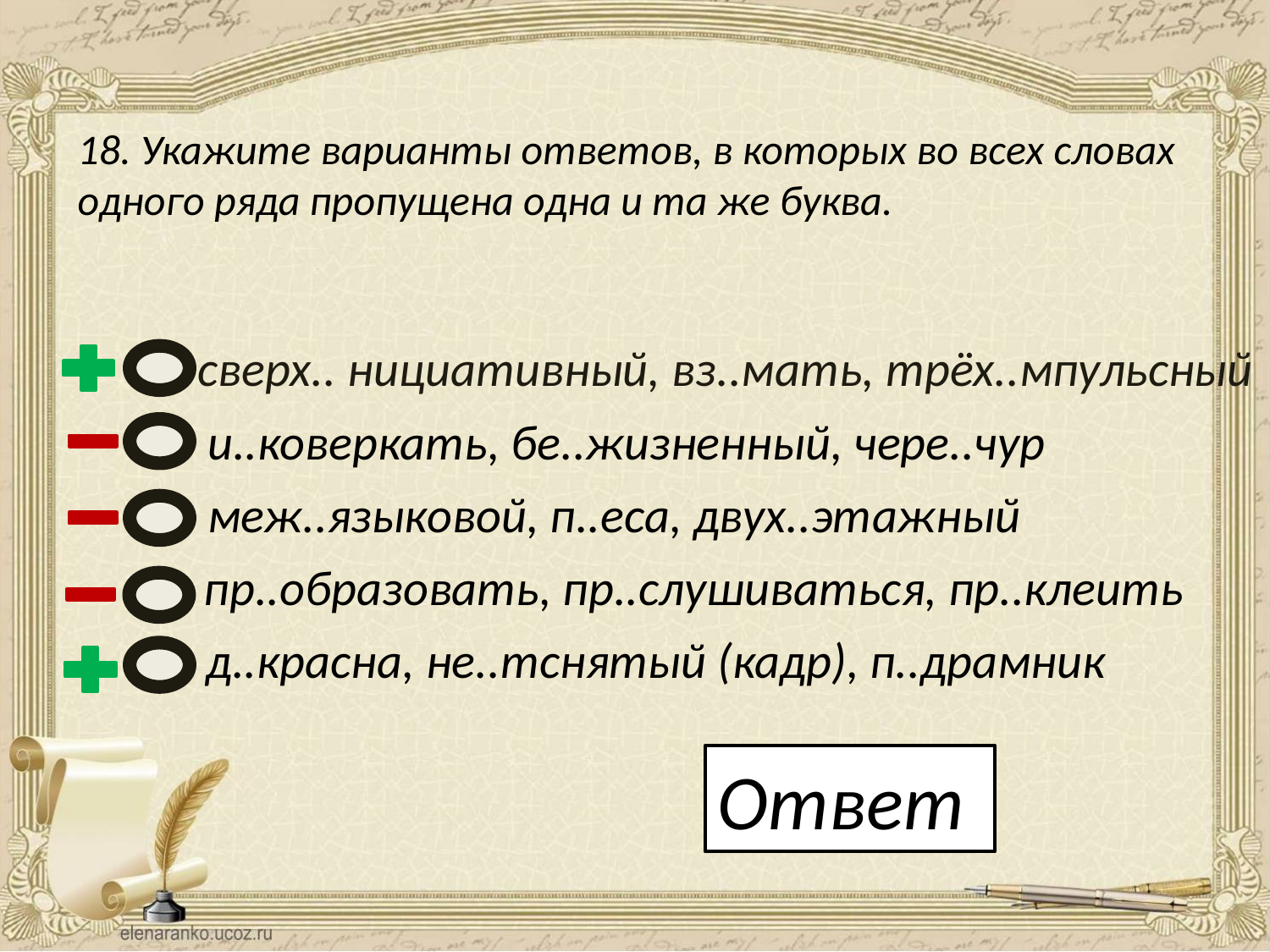

18. Укажите варианты ответов, в которых во всех словах одного ряда пропущена одна и та же буква.
сверх.. нициативный, вз..мать, трёх..мпульсный

и..коверкать, бе..жизненный, чере..чур

меж..языковой, п..еса, двух..этажный

пр..образовать, пр..слушиваться, пр..клеить

д..красна, не..тснятый (кадр), п..драмник

Ответ